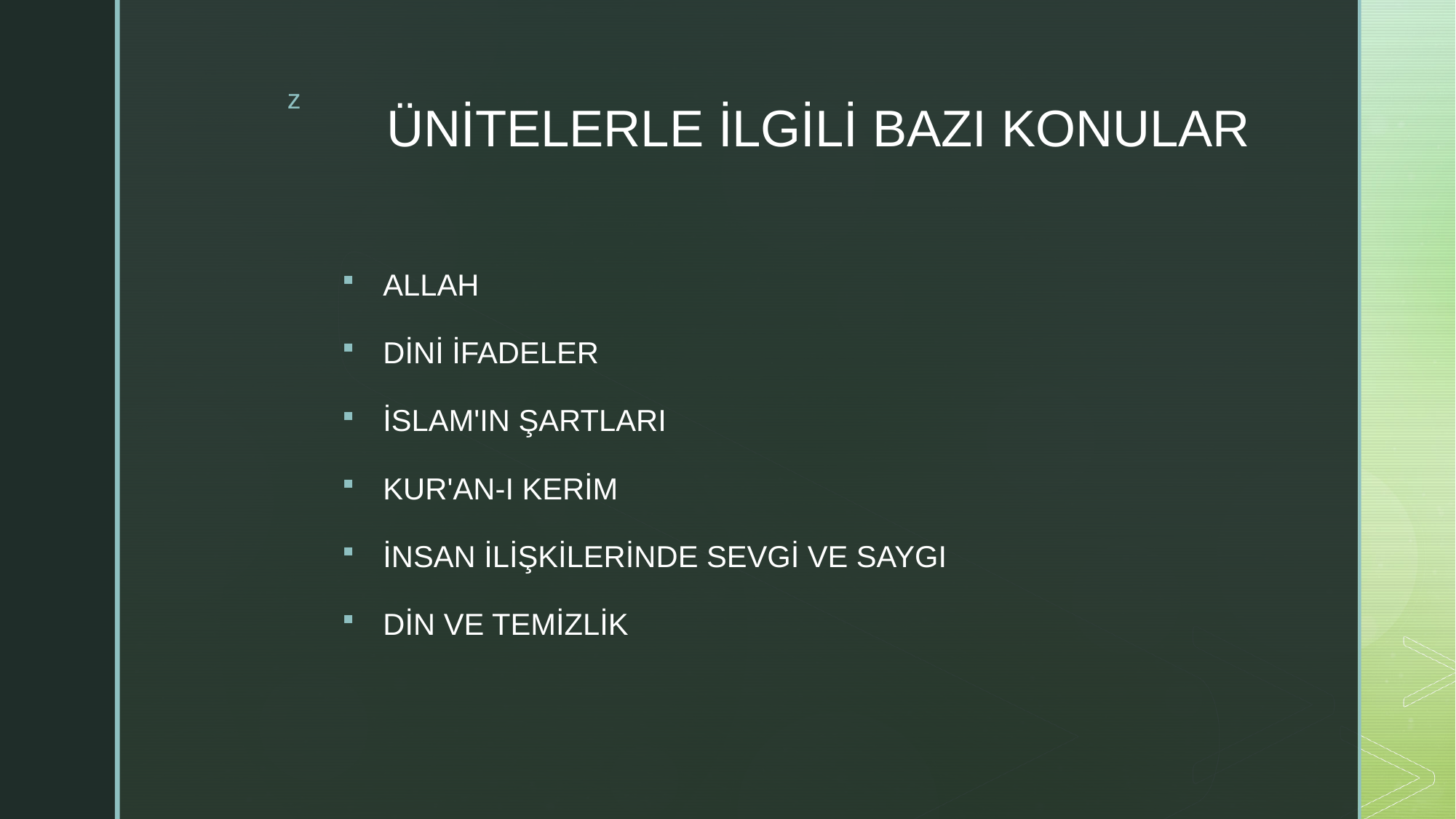

# ÜNİTELERLE İLGİLİ BAZI KONULAR
ALLAH
DİNİ İFADELER
İSLAM'IN ŞARTLARI
KUR'AN-I KERİM
İNSAN İLİŞKİLERİNDE SEVGİ VE SAYGI
DİN VE TEMİZLİK